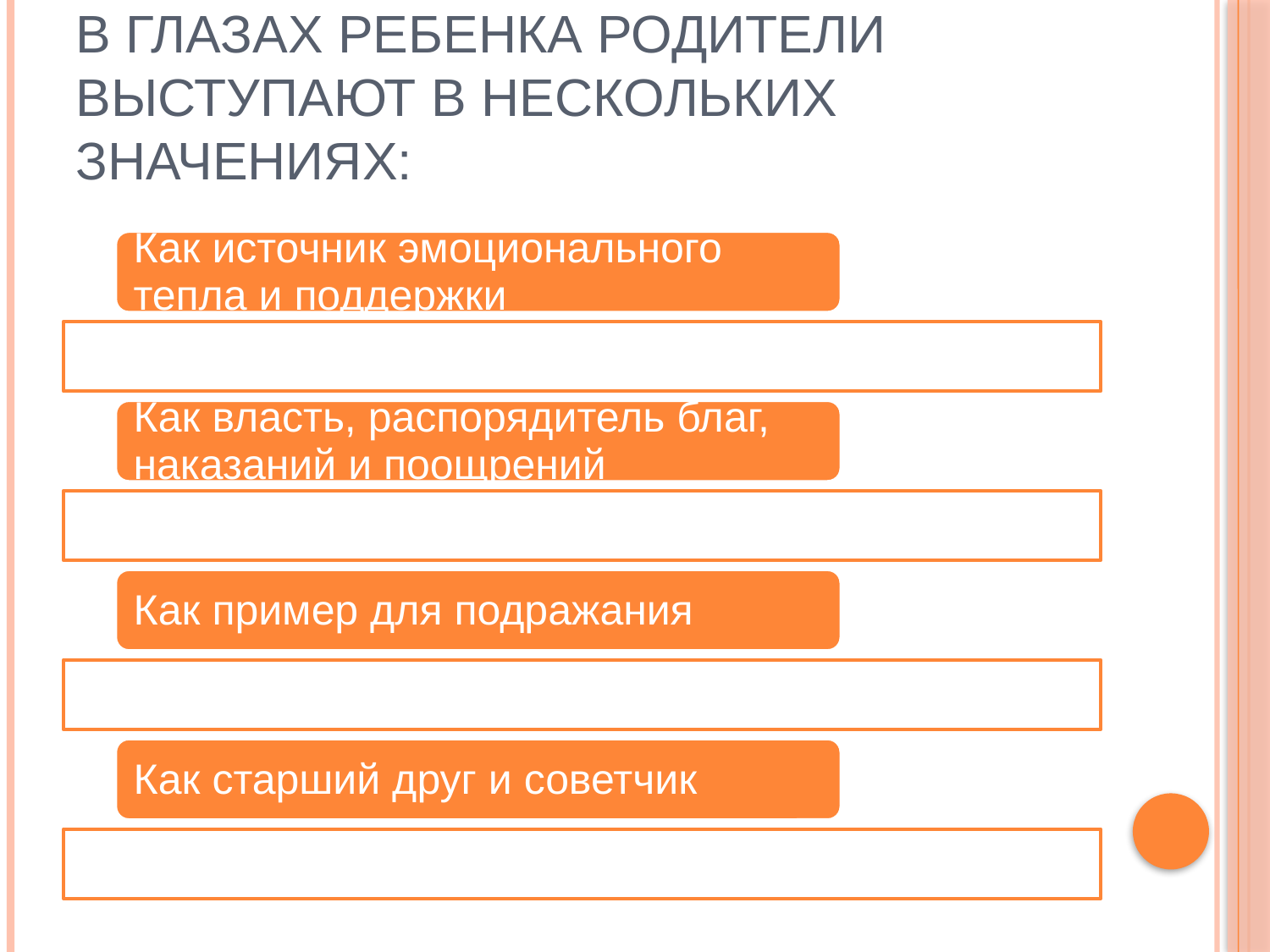

# В глазах ребенка родители выступают в нескольких значениях:
Как источник эмоционального тепла и поддержки
Как власть, распорядитель благ, наказаний и поощрений
Как пример для подражания
Как старший друг и советчик